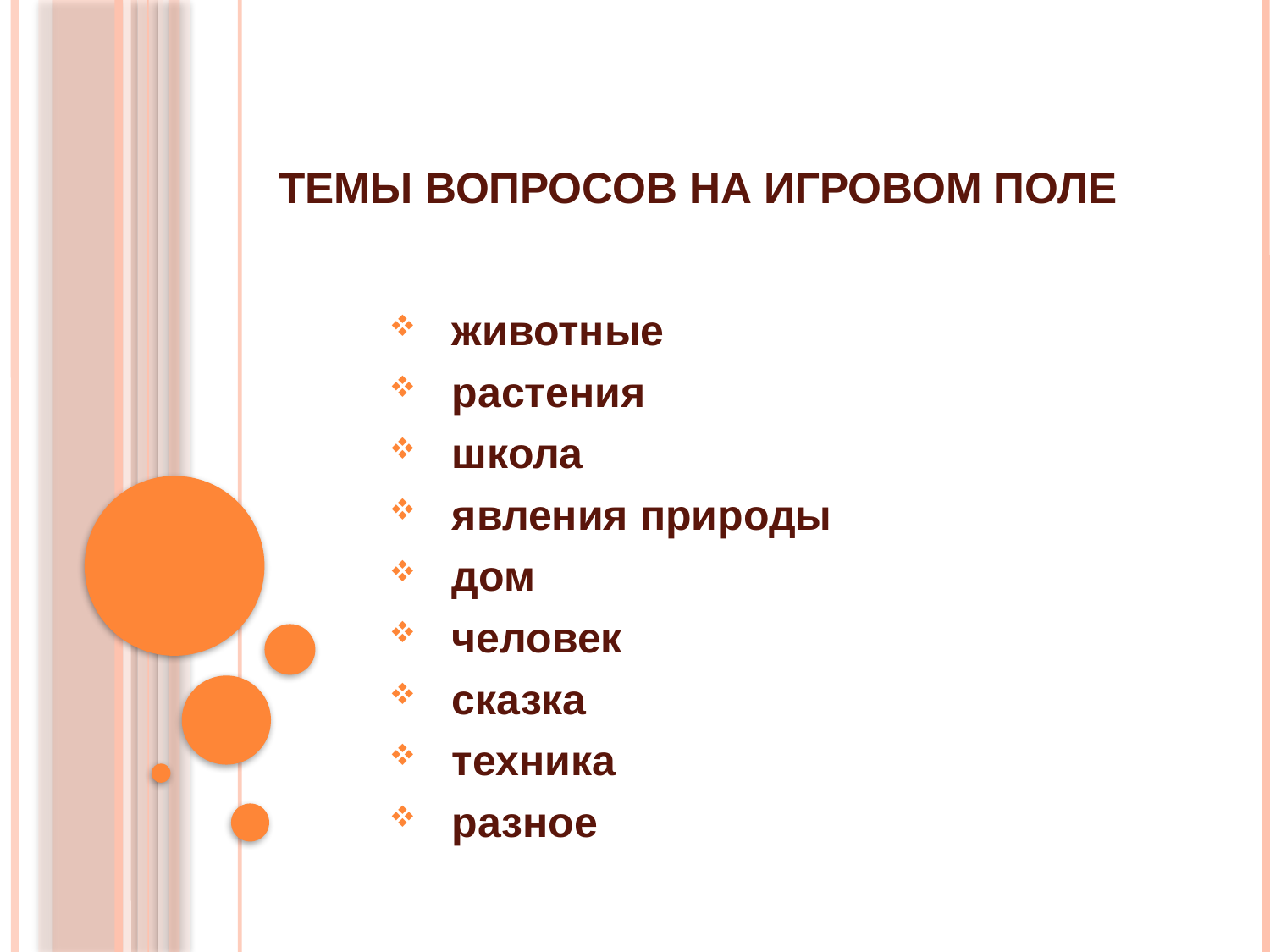

# Темы вопросов на игровом поле
   животные
   растения
   школа
   явления природы
   дом
   человек
   сказка
   техника
   разное